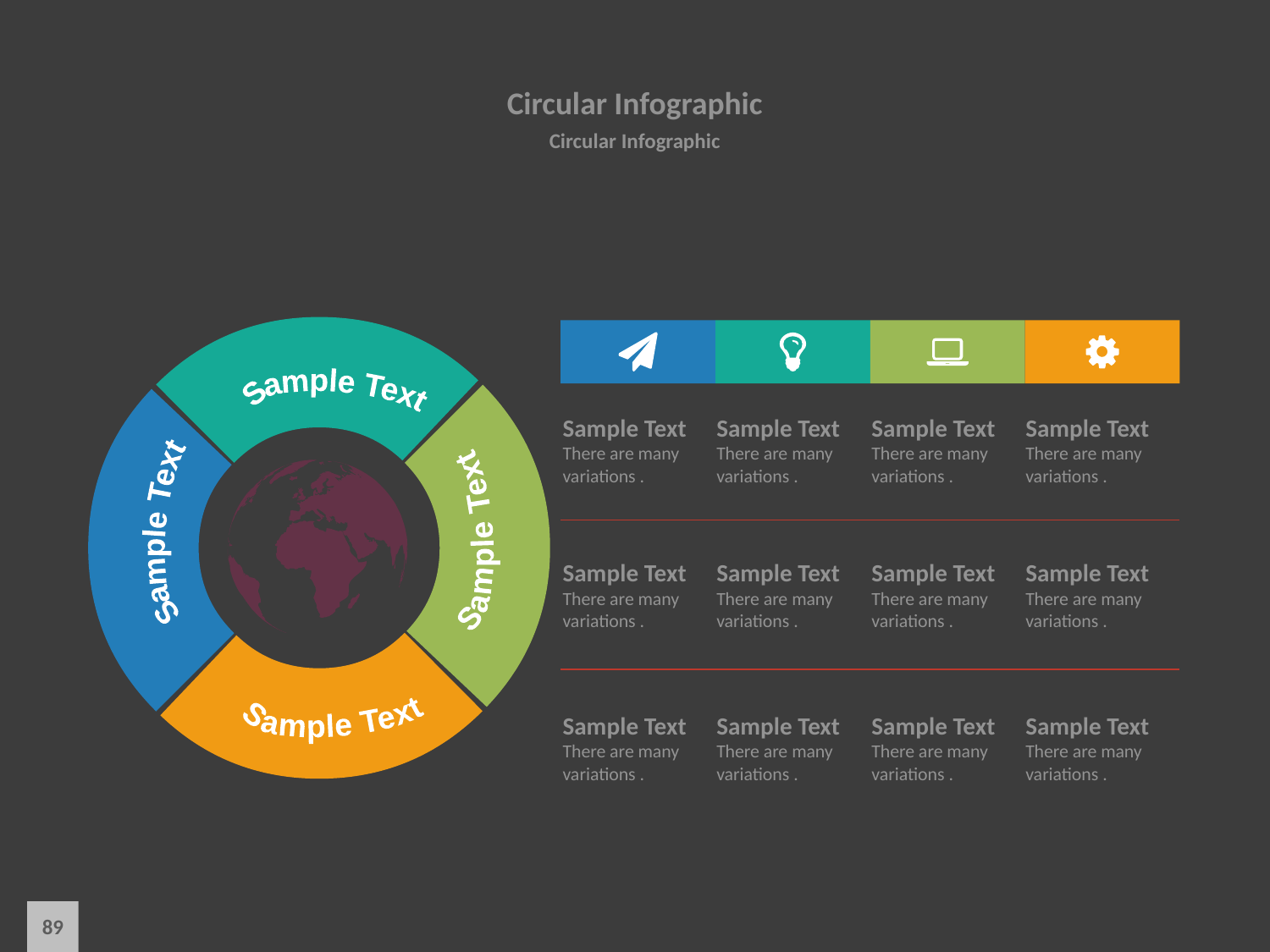

# Circular Infographic
Circular Infographic

Sample Text

Sample Text
There are many variations .
Sample Text
There are many variations .
Sample Text
There are many variations .
Sample Text
There are many variations .

Sample Text
Sample Text
Sample Text
There are many variations .
Sample Text
There are many variations .
Sample Text
There are many variations .
Sample Text
There are many variations .

Sample Text
Sample Text
There are many variations .
Sample Text
There are many variations .
Sample Text
There are many variations .
Sample Text
There are many variations .